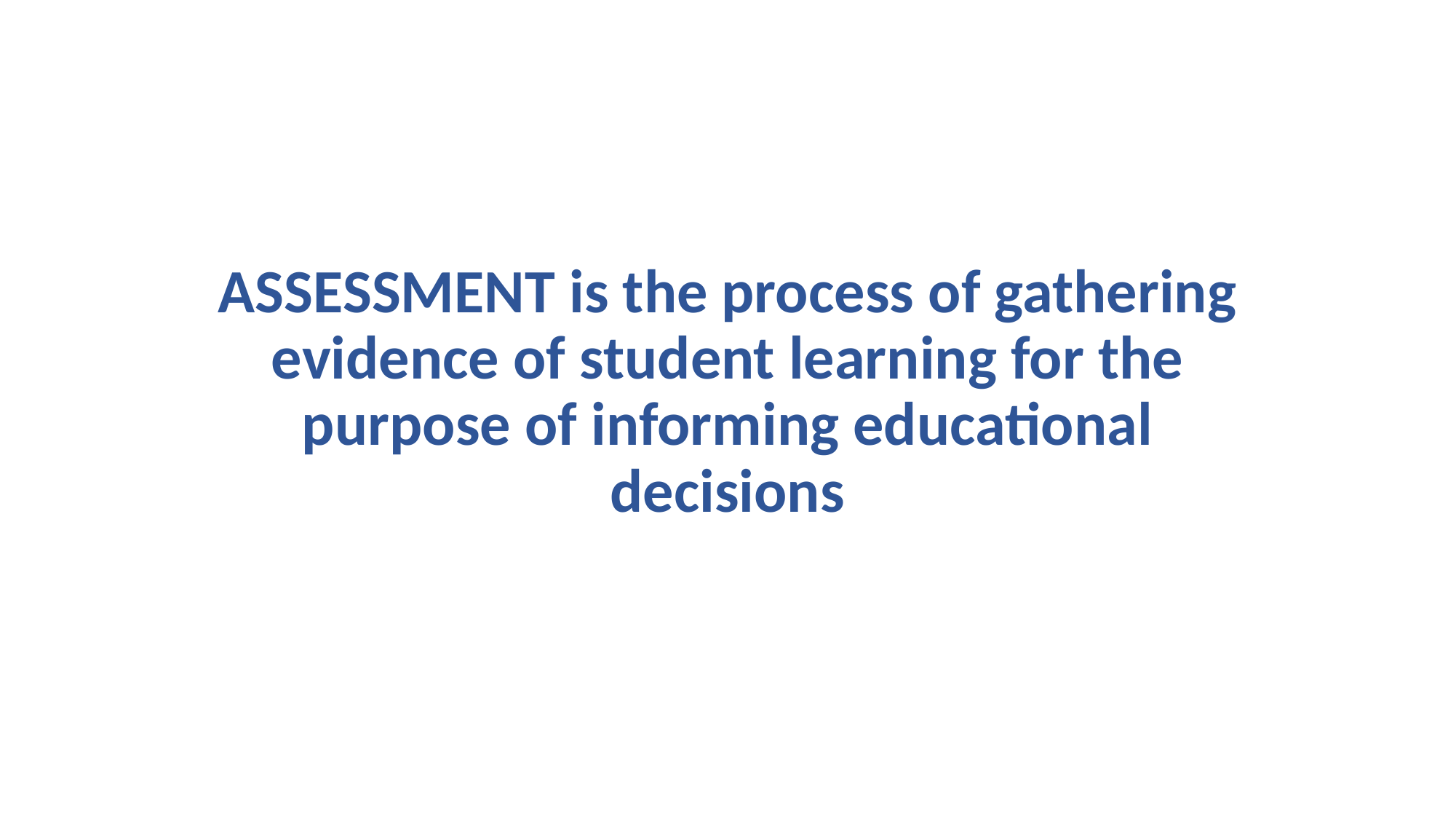

ASSESSMENT is the process of gathering evidence of student learning for the purpose of informing educational decisions